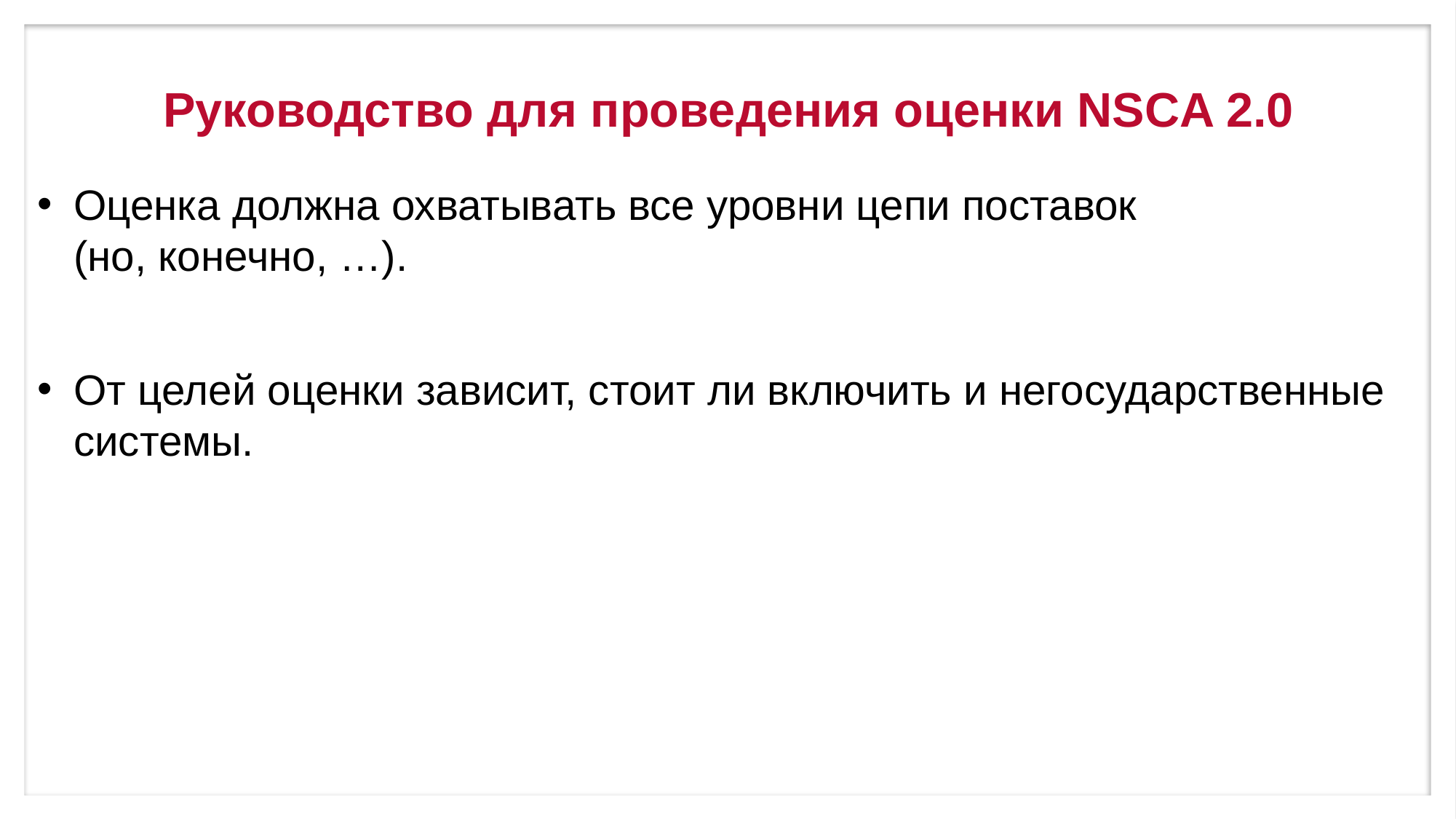

# Руководство для проведения оценки NSCA 2.0
Оценка должна охватывать все уровни цепи поставок
(но, конечно, …).

От целей оценки зависит, стоит ли включить и негосударственные системы.